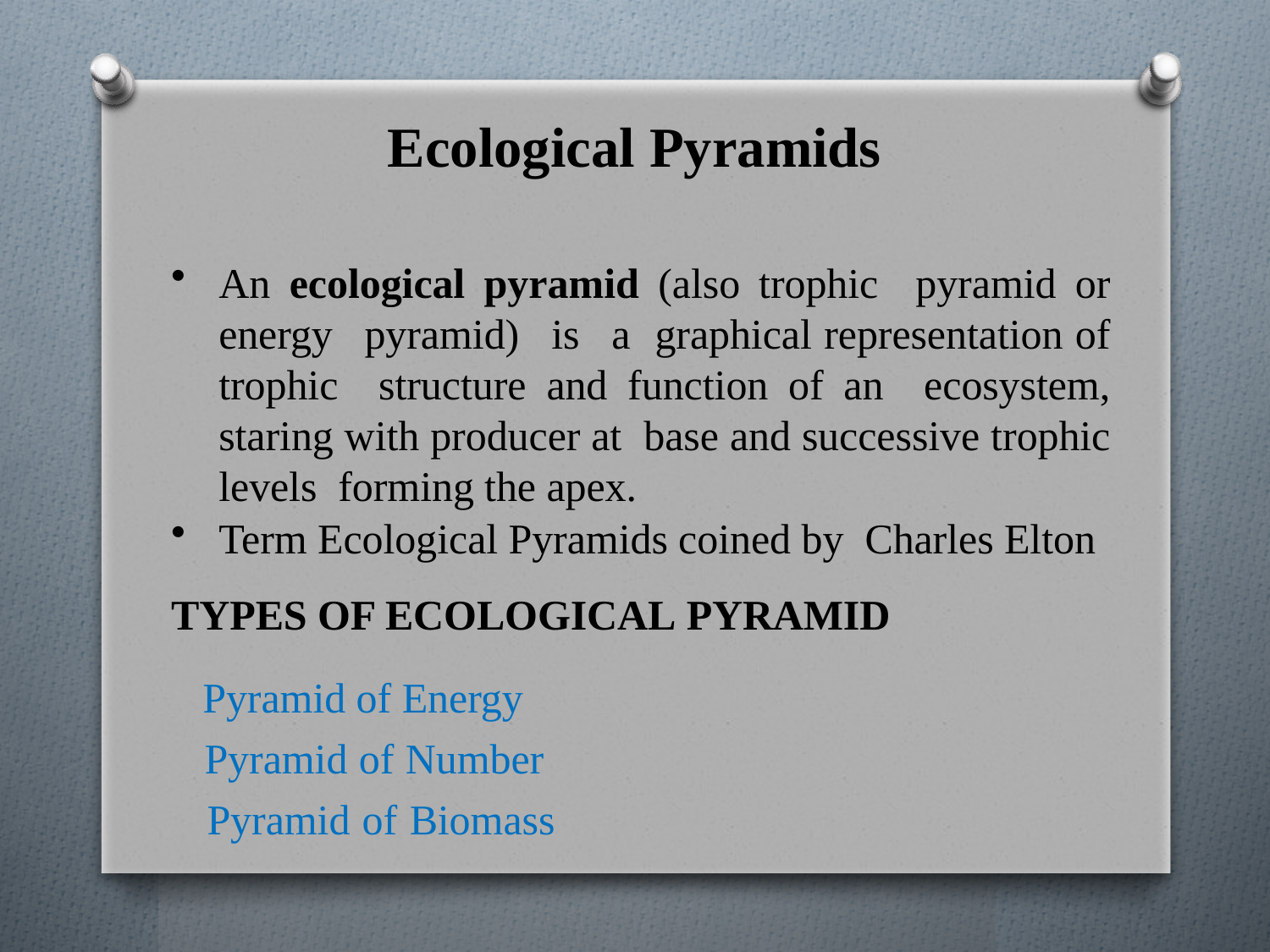

# Ecological Pyramids
An ecological pyramid (also trophic  pyramid or energy pyramid) is a  graphical representation of trophic  structure and function of an  ecosystem, staring with producer at  base and successive trophic levels  forming the apex.
Term Ecological Pyramids coined by  Charles Elton

TYPES OF ECOLOGICAL PYRAMID

   Pyramid of Energy
   Pyramid of Number
   Pyramid of Biomass